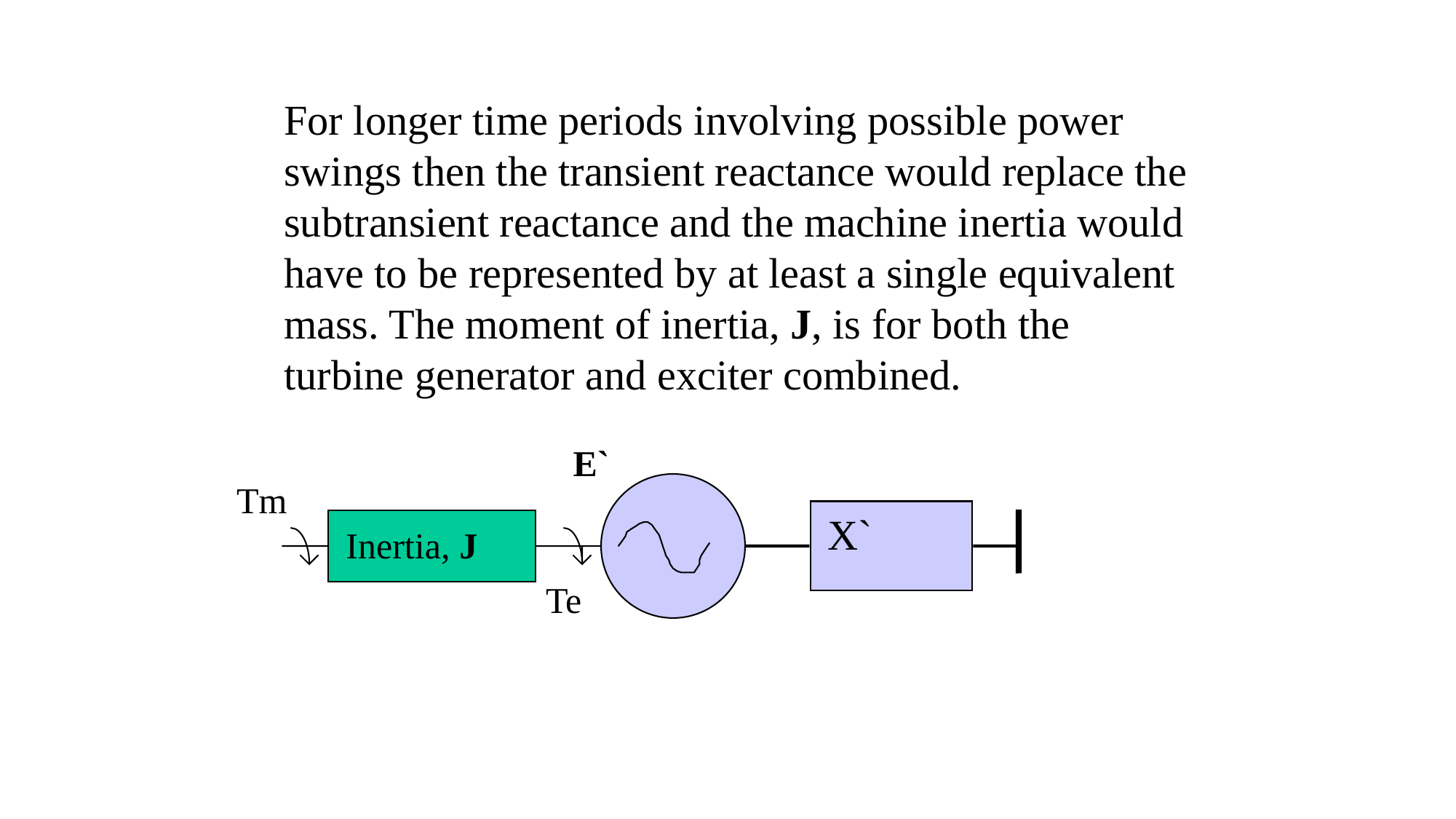

# For longer time periods involving possible power swings then the transient reactance would replace the subtransient reactance and the machine inertia would have to be represented by at least a single equivalent mass. The moment of inertia, J, is for both the turbine generator and exciter combined.
E`

X`

Tm

Inertia, J

Te